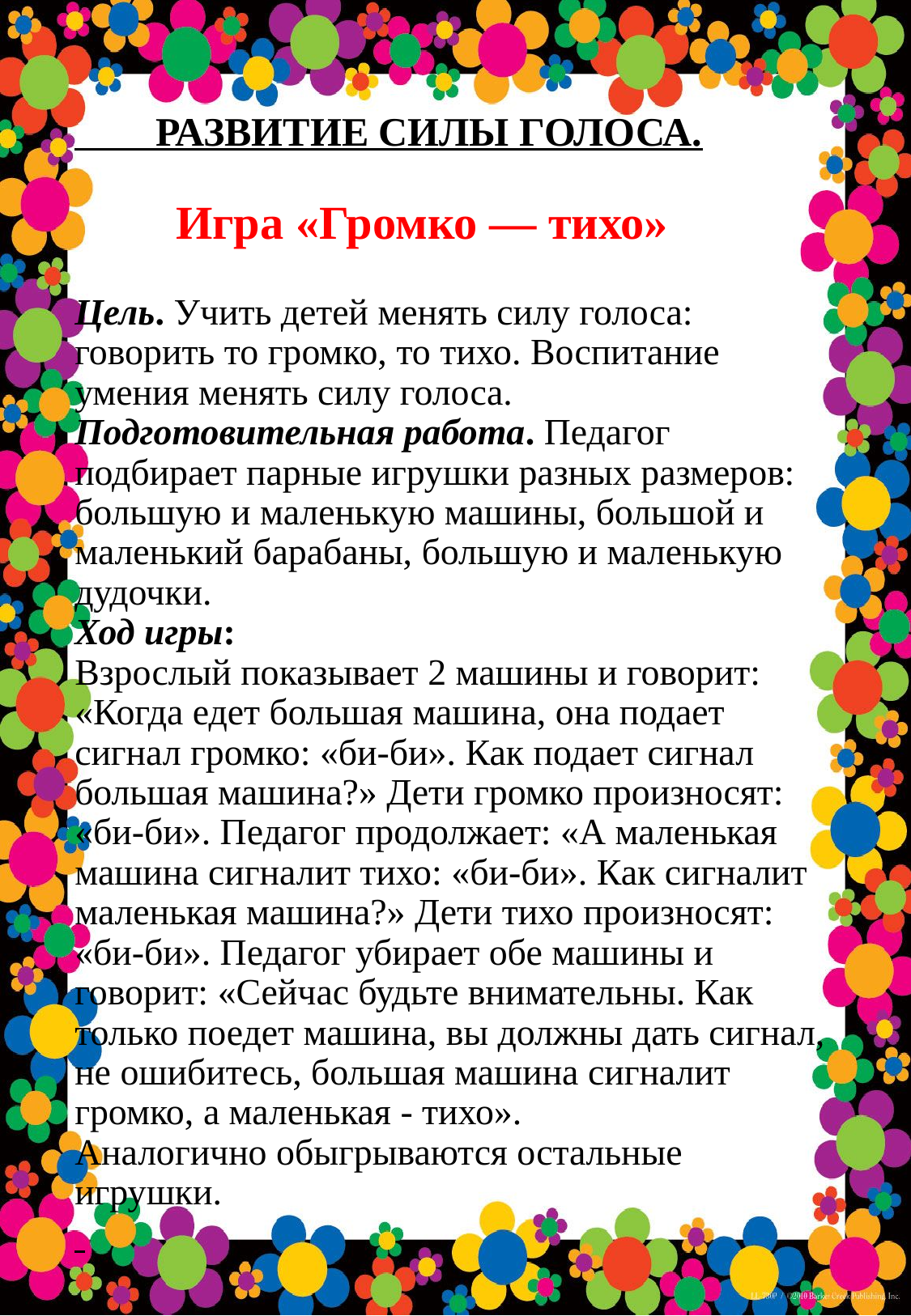

# РАЗВИТИЕ СИЛЫ ГОЛОСА. Игра «Громко — тихо» Цель. Учить детей менять силу голоса: говорить то громко, то тихо. Воспитание умения менять силу голоса. Подготовительная работа. Педагог подбирает парные игрушки разных размеров: большую и маленькую машины, большой и маленький барабаны, большую и маленькую дудочки. Ход игры: Взрослый показывает 2 машины и говорит: «Когда едет большая машина, она подает сигнал громко: «би-би». Как подает сигнал большая машина?» Дети громко произносят: «би-би». Педагог продолжает: «А маленькая машина сигналит тихо: «би-би». Как сигналит маленькая машина?» Дети тихо произносят: «би-би». Педагог убирает обе машины и говорит: «Сейчас будьте внимательны. Как только поедет машина, вы должны дать сигнал, не ошибитесь, большая машина сигналит громко, а маленькая - тихо». Аналогично обыгрываются остальные игрушки.